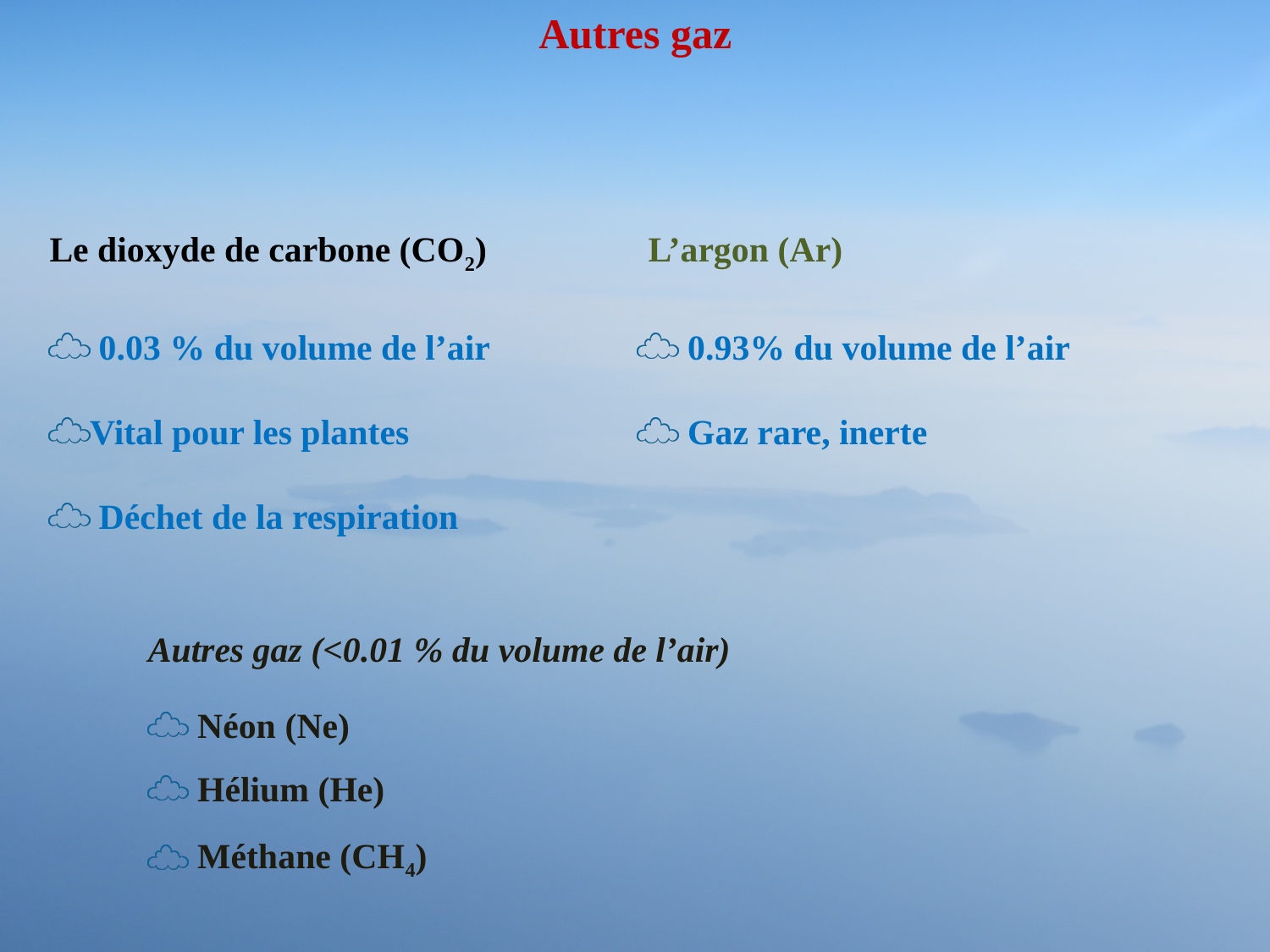

Autres gaz
Le dioxyde de carbone (CO2)
L’argon (Ar)
 0.03 % du volume de l’air
Vital pour les plantes
 Déchet de la respiration
 0.93% du volume de l’air
 Gaz rare, inerte
Autres gaz (<0.01 % du volume de l’air)
 Néon (Ne)
 Hélium (He)
 Méthane (CH4)